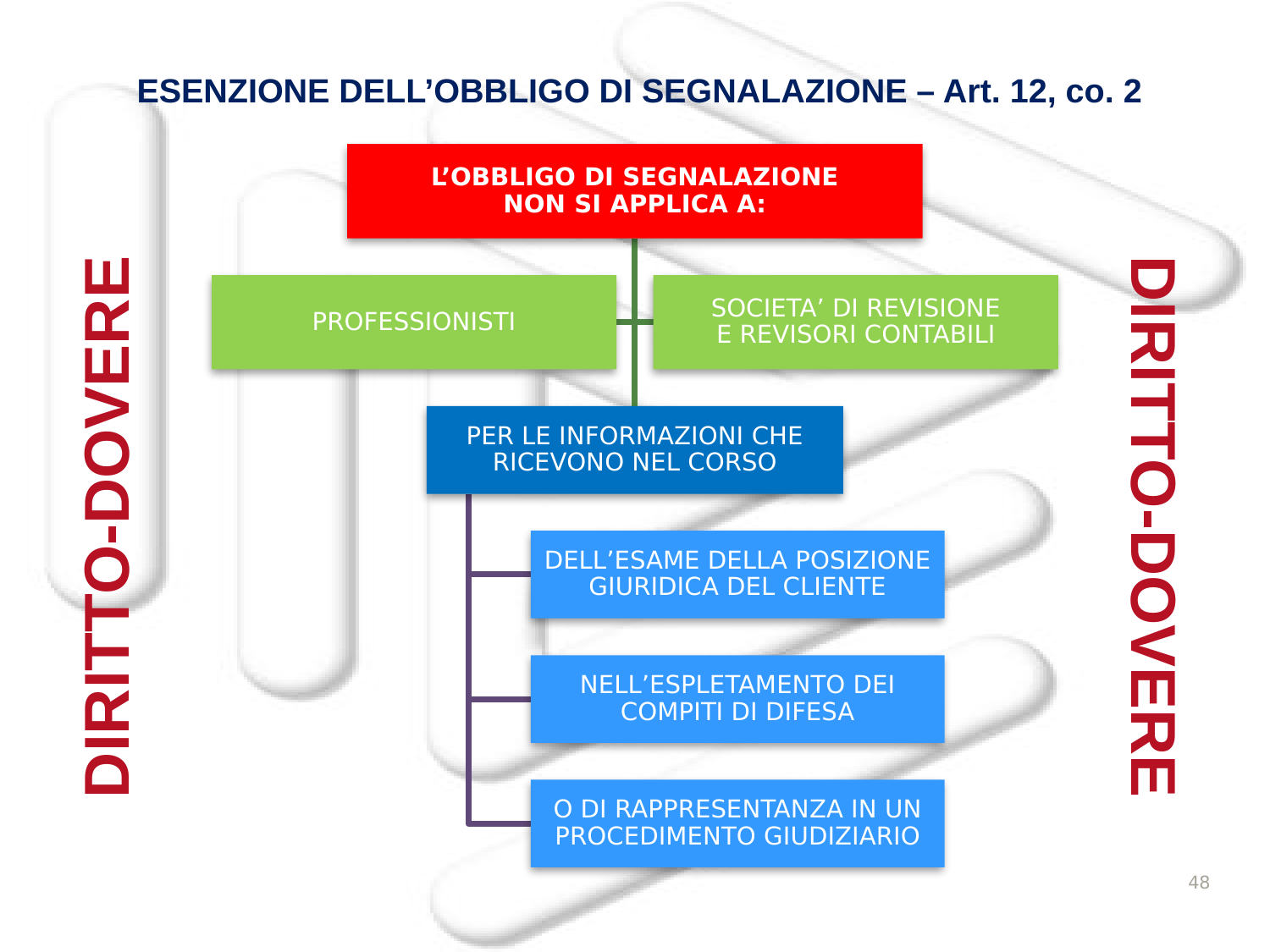

ESENZIONE DELL’OBBLIGO DI SEGNALAZIONE – Art. 12, co. 2
L’OBBLIGO DI SEGNALAZIONE
NON SI APPLICA A:
PER LE INFORMAZIONI CHE RICEVONO NEL CORSO
DELL’ESAME DELLA POSIZIONE GIURIDICA DEL CLIENTE
NELL’ESPLETAMENTO DEI COMPITI DI DIFESA
O DI RAPPRESENTANZA IN UN PROCEDIMENTO GIUDIZIARIO
PROFESSIONISTI
SOCIETA’ DI REVISIONE
E REVISORI CONTABILI
DIRITTO-DOVERE
DIRITTO-DOVERE
48